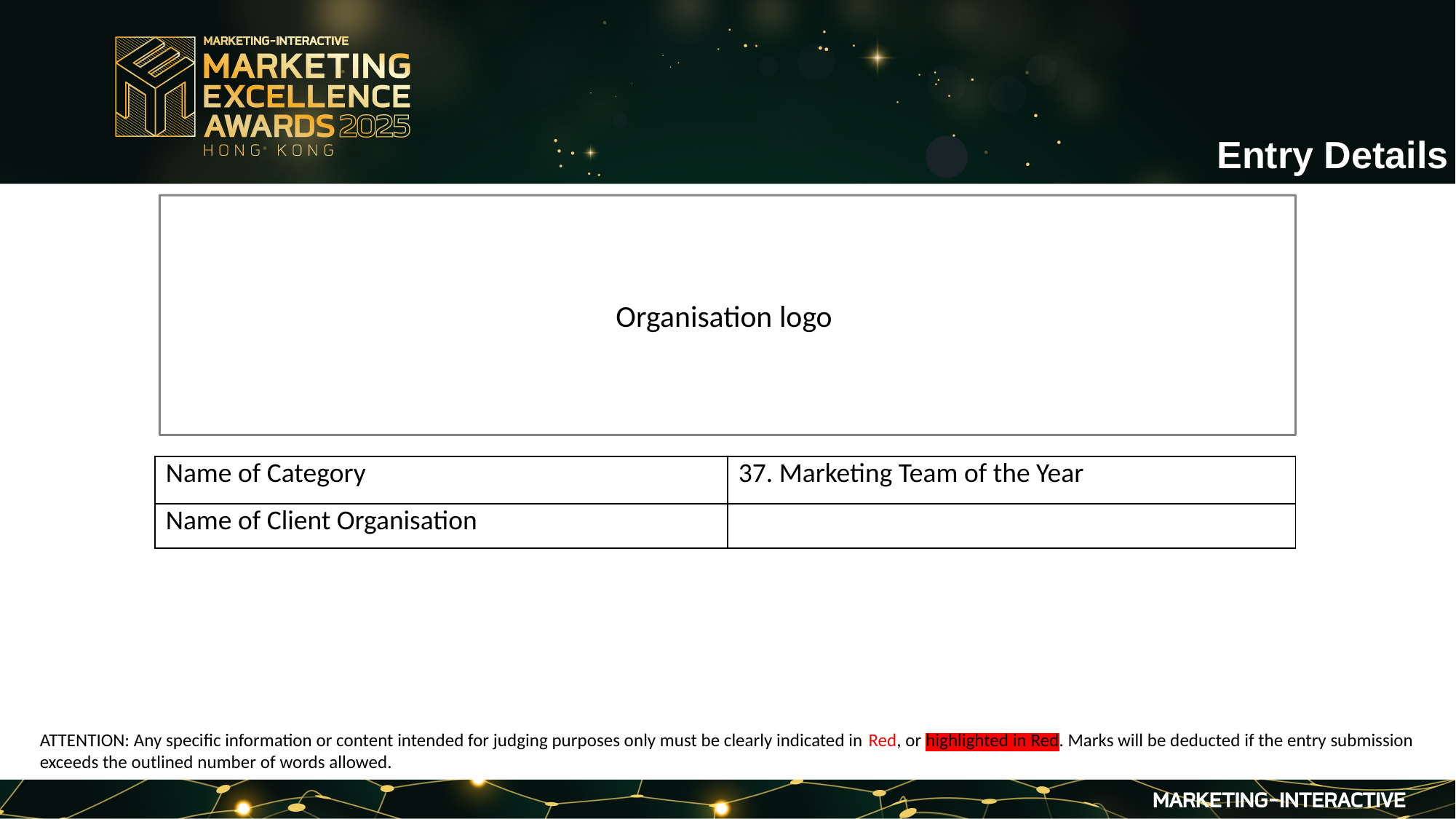

Entry Details
Organisation logo
| Name of Category | 37. Marketing Team of the Year |
| --- | --- |
| Name of Client Organisation |  |
ATTENTION: Any specific information or content intended for judging purposes only must be clearly indicated in Red, or highlighted in Red. Marks will be deducted if the entry submission exceeds the outlined number of words allowed.